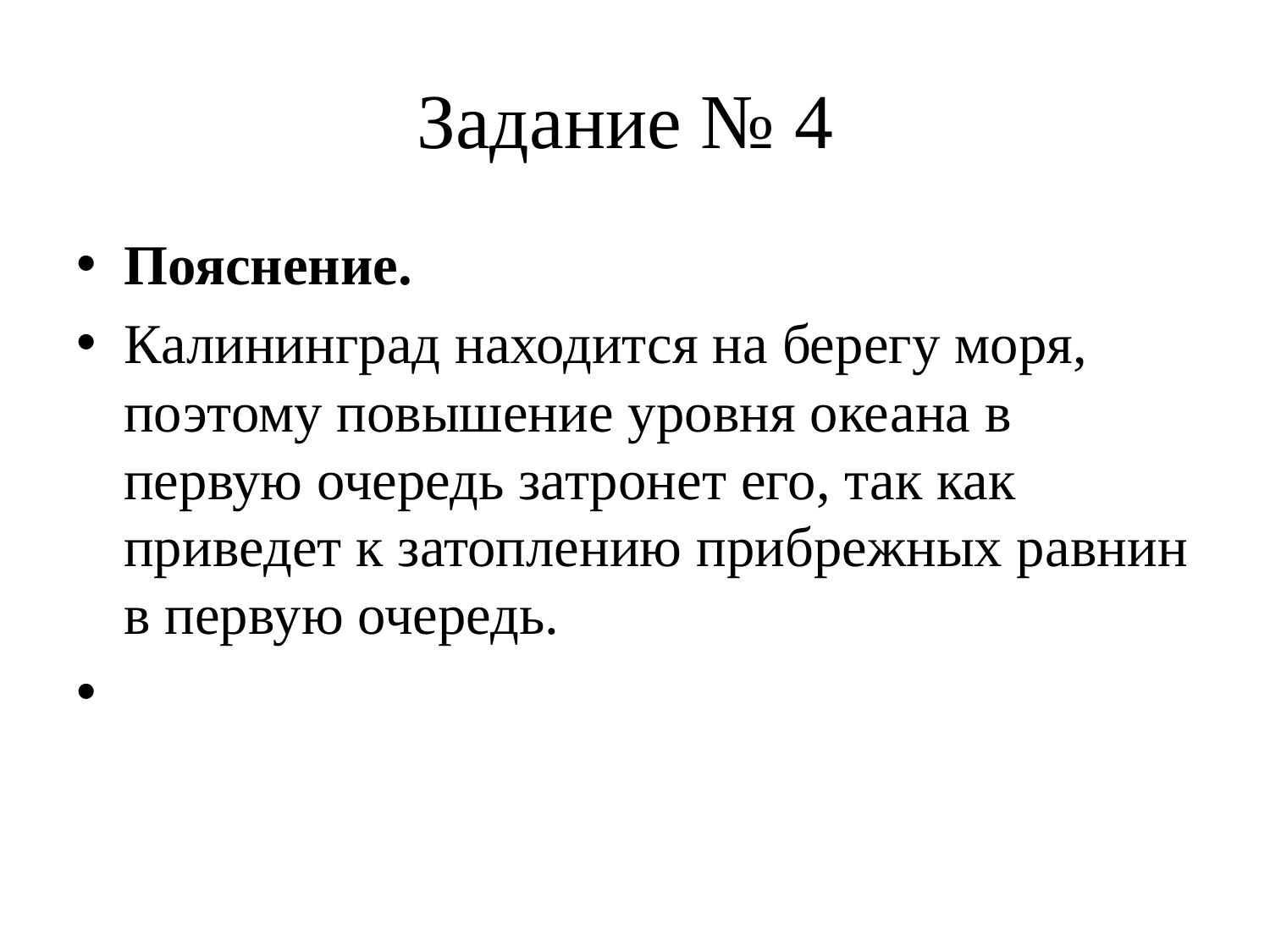

# Задание № 4
Пояснение.
Калининград находится на берегу моря, поэтому повышение уровня океана в первую очередь затронет его, так как приведет к затоплению прибрежных равнин в первую очередь.